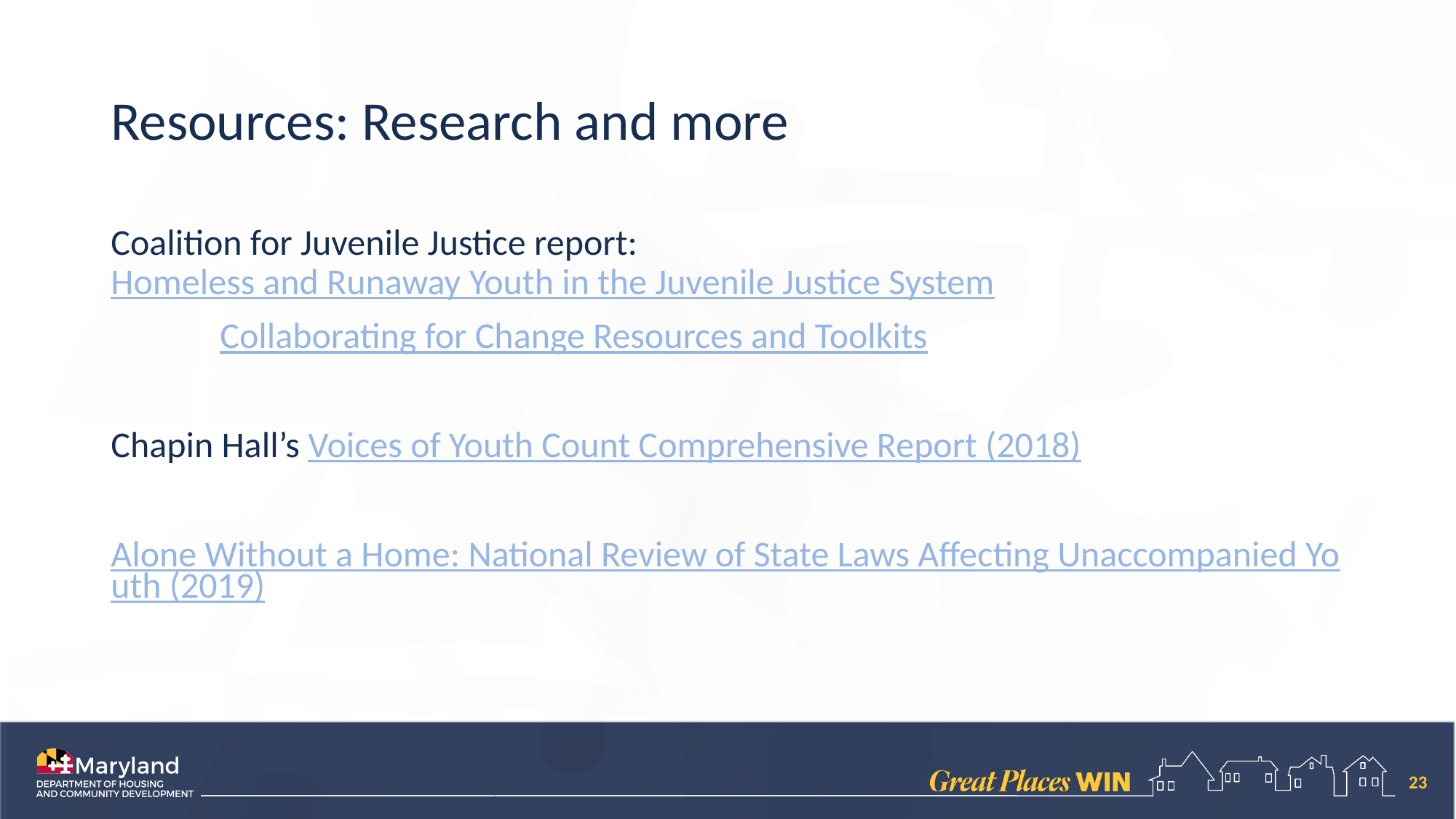

# Resources: Research and more
Coalition for Juvenile Justice report: Homeless and Runaway Youth in the Juvenile Justice System
	Collaborating for Change Resources and Toolkits

Chapin Hall’s Voices of Youth Count Comprehensive Report (2018)

Alone Without a Home: National Review of State Laws Affecting Unaccompanied Youth (2019)